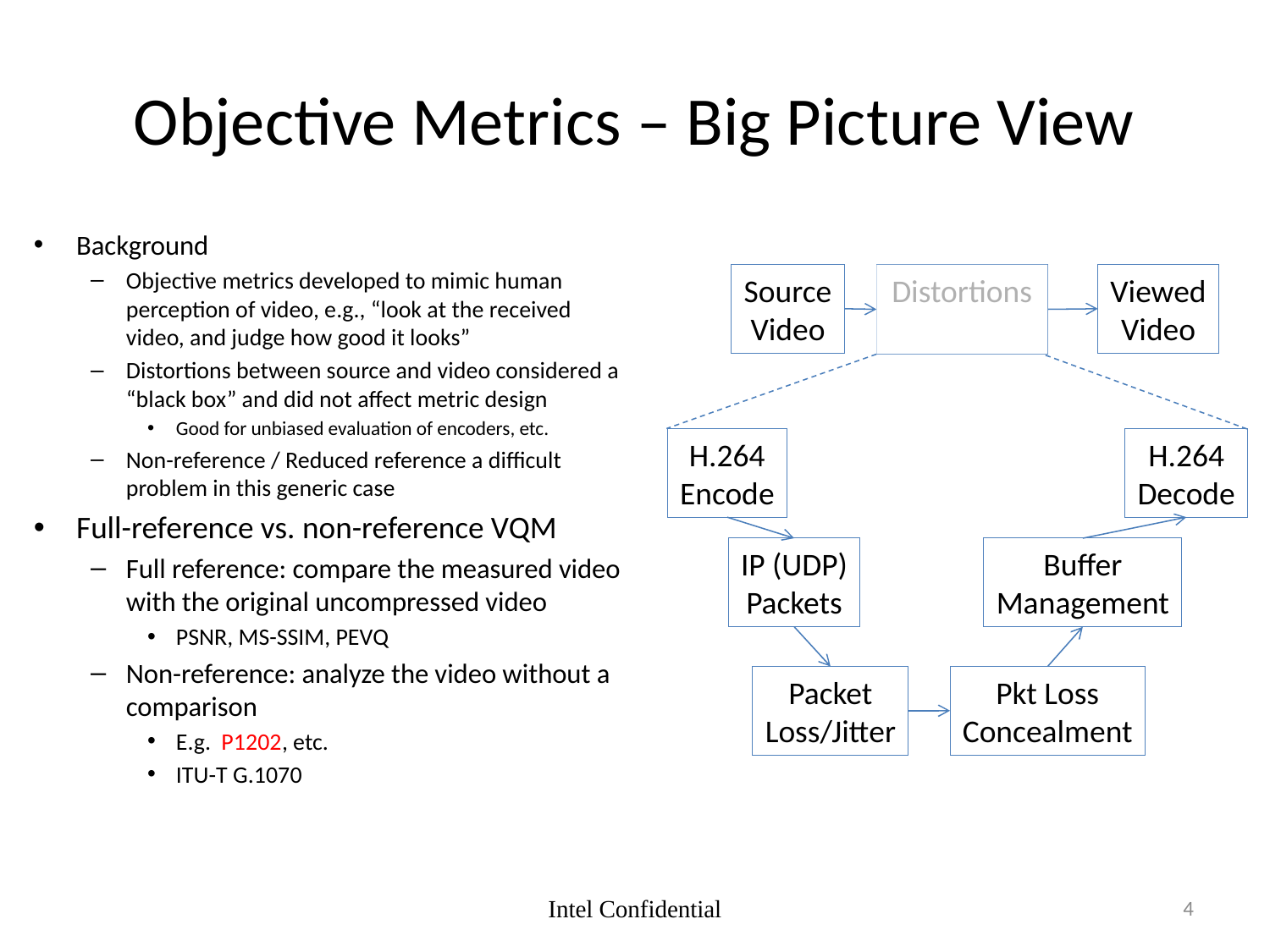

# Objective Metrics – Big Picture View
Background
Objective metrics developed to mimic human perception of video, e.g., “look at the received video, and judge how good it looks”
Distortions between source and video considered a “black box” and did not affect metric design
Good for unbiased evaluation of encoders, etc.
Non-reference / Reduced reference a difficult problem in this generic case
Full-reference vs. non-reference VQM
Full reference: compare the measured video with the original uncompressed video
PSNR, MS-SSIM, PEVQ
Non-reference: analyze the video without a comparison
E.g.  P1202, etc.
ITU-T G.1070

Source
Video
Distortions
Viewed
Video

H.264
Encode
H.264
Decode
IP (UDP)
Packets
Buffer
Management
Packet
Loss/Jitter
Pkt Loss
Concealment
Intel Confidential
4